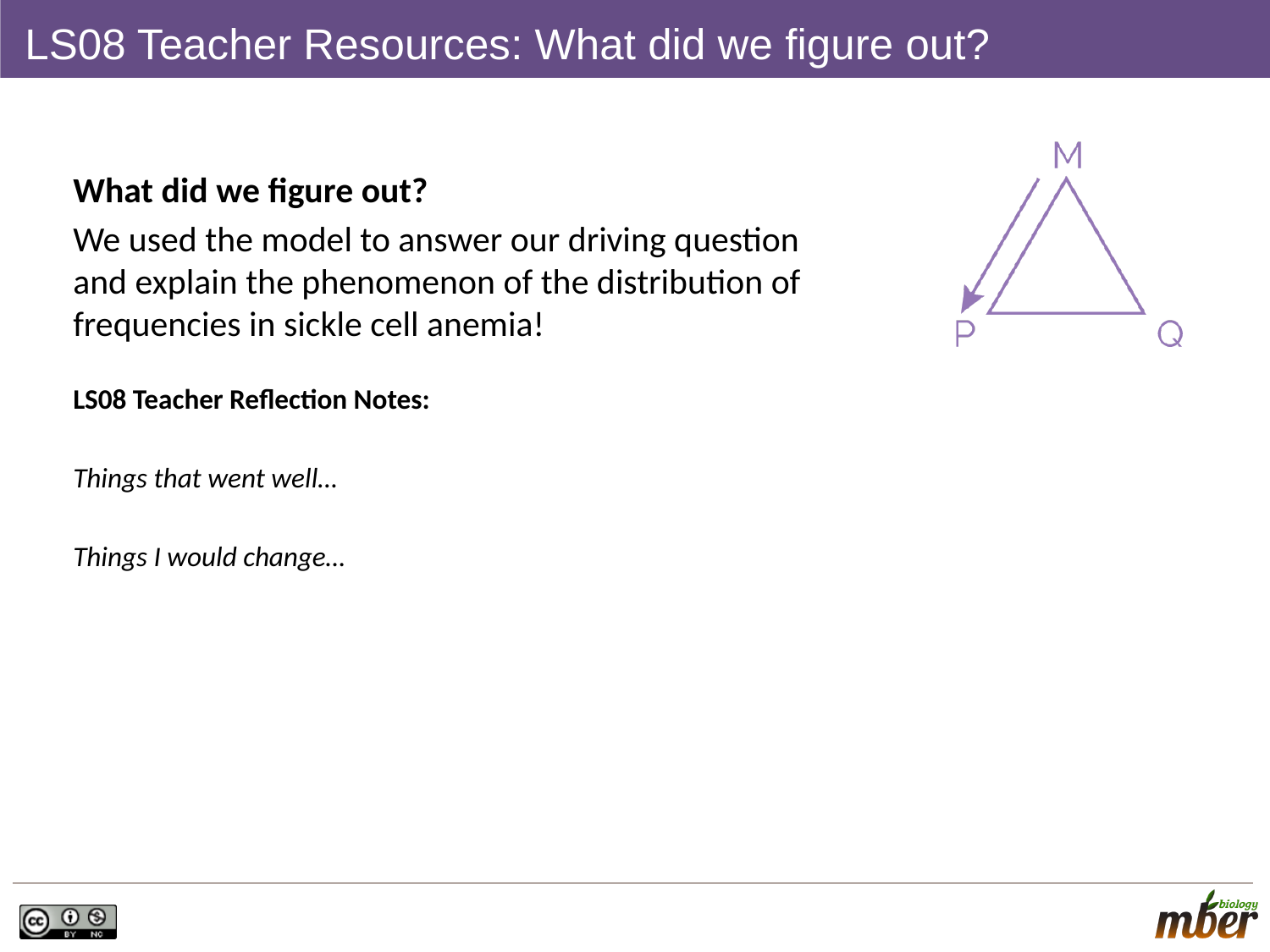

# LS08 Teacher Resources: What did we figure out?
What did we figure out?
We used the model to answer our driving question and explain the phenomenon of the distribution of frequencies in sickle cell anemia!
LS08 Teacher Reflection Notes:

Things that went well…

Things I would change…